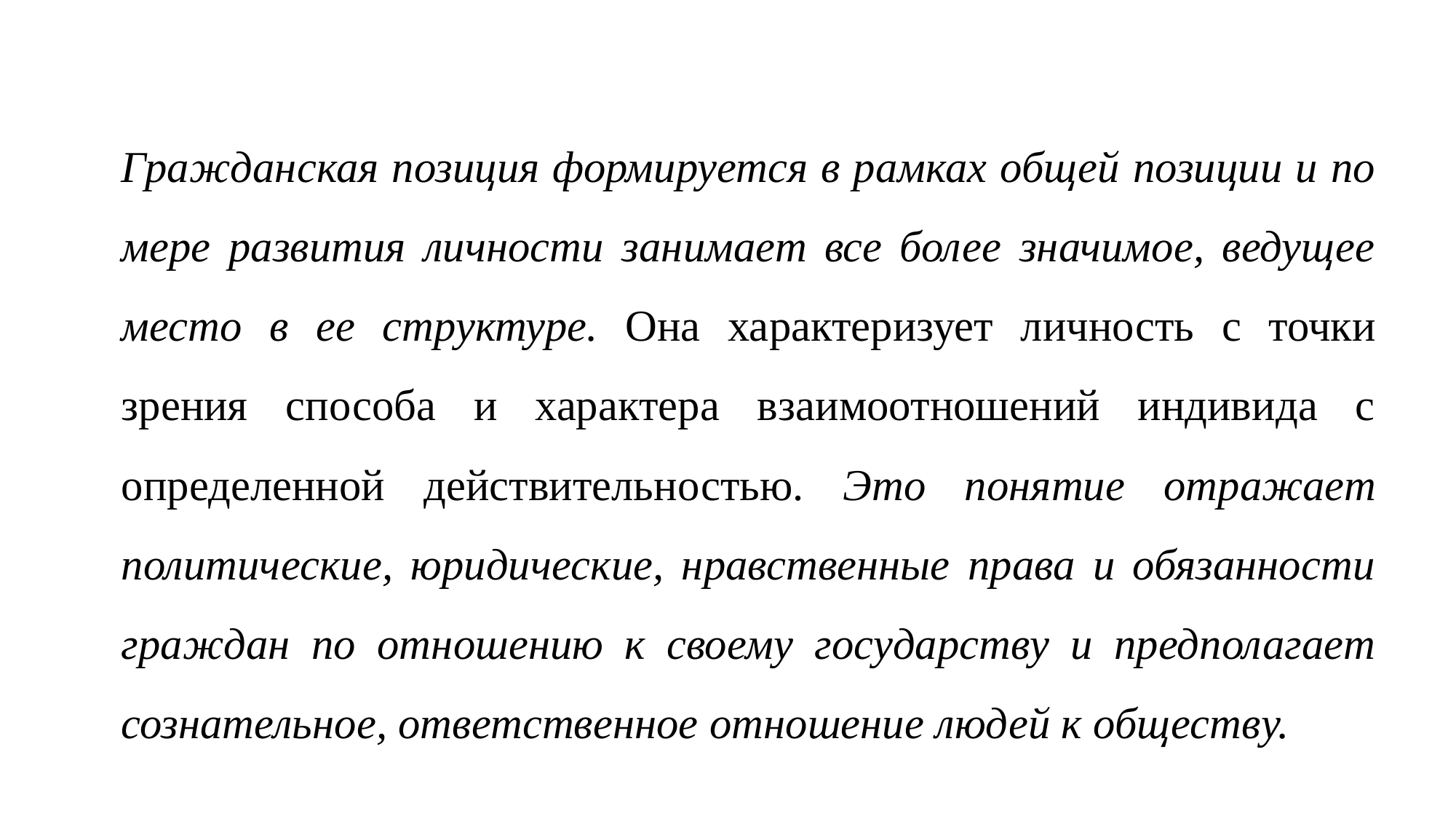

Гражданская позиция формируется в рамках общей позиции и по мере развития личности занимает все более значимое, ведущее место в ее структуре. Она характеризует личность с точки зрения способа и характера взаимоотношений индивида с определенной действительностью. Это понятие отражает политические, юридические, нравственные права и обязанности граждан по отношению к своему государству и предполагает сознательное, ответственное отношение людей к обществу.